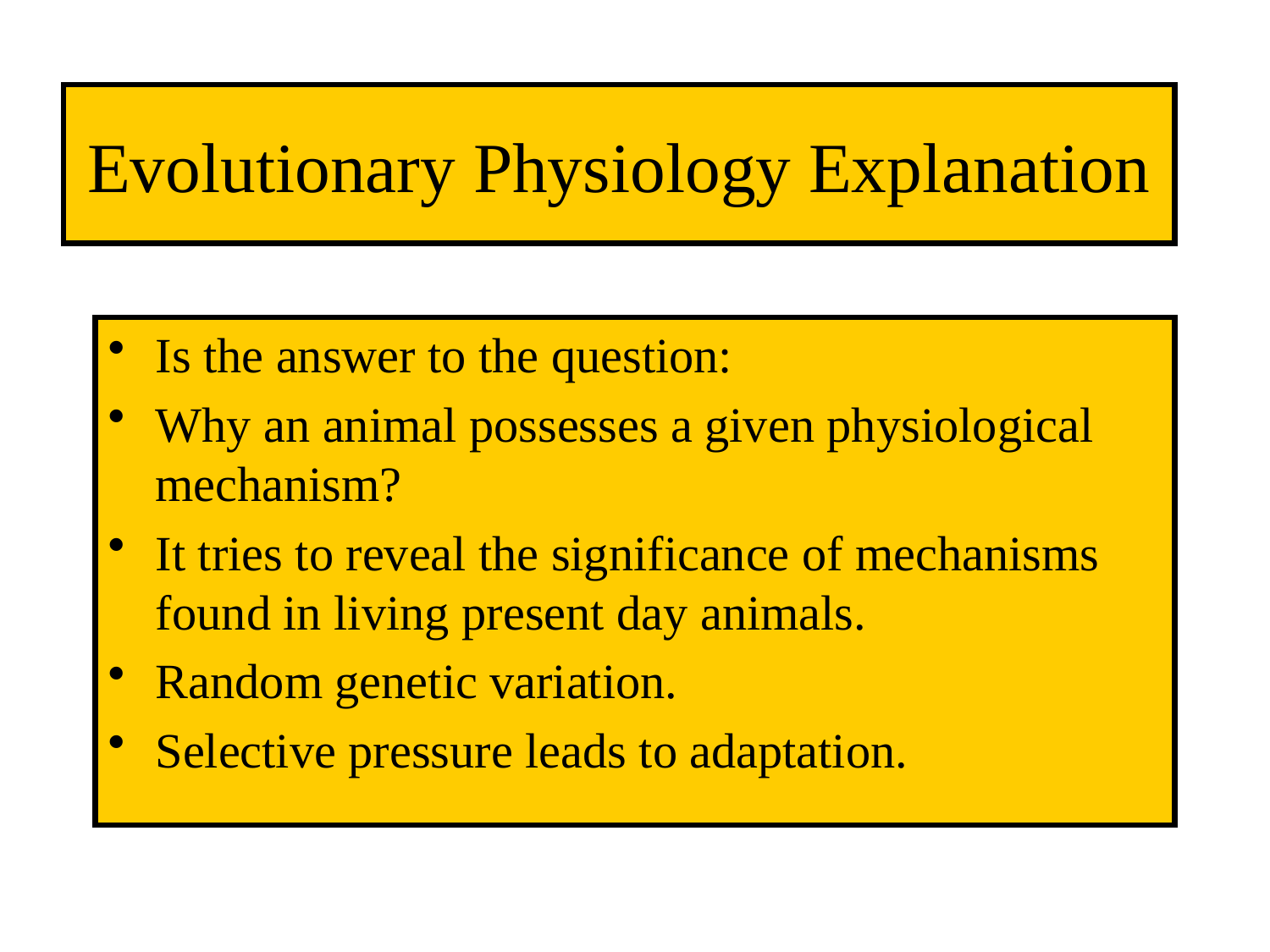

# Evolutionary Physiology Explanation
Is the answer to the question:
Why an animal possesses a given physiological mechanism?
It tries to reveal the significance of mechanisms found in living present day animals.
Random genetic variation.
Selective pressure leads to adaptation.